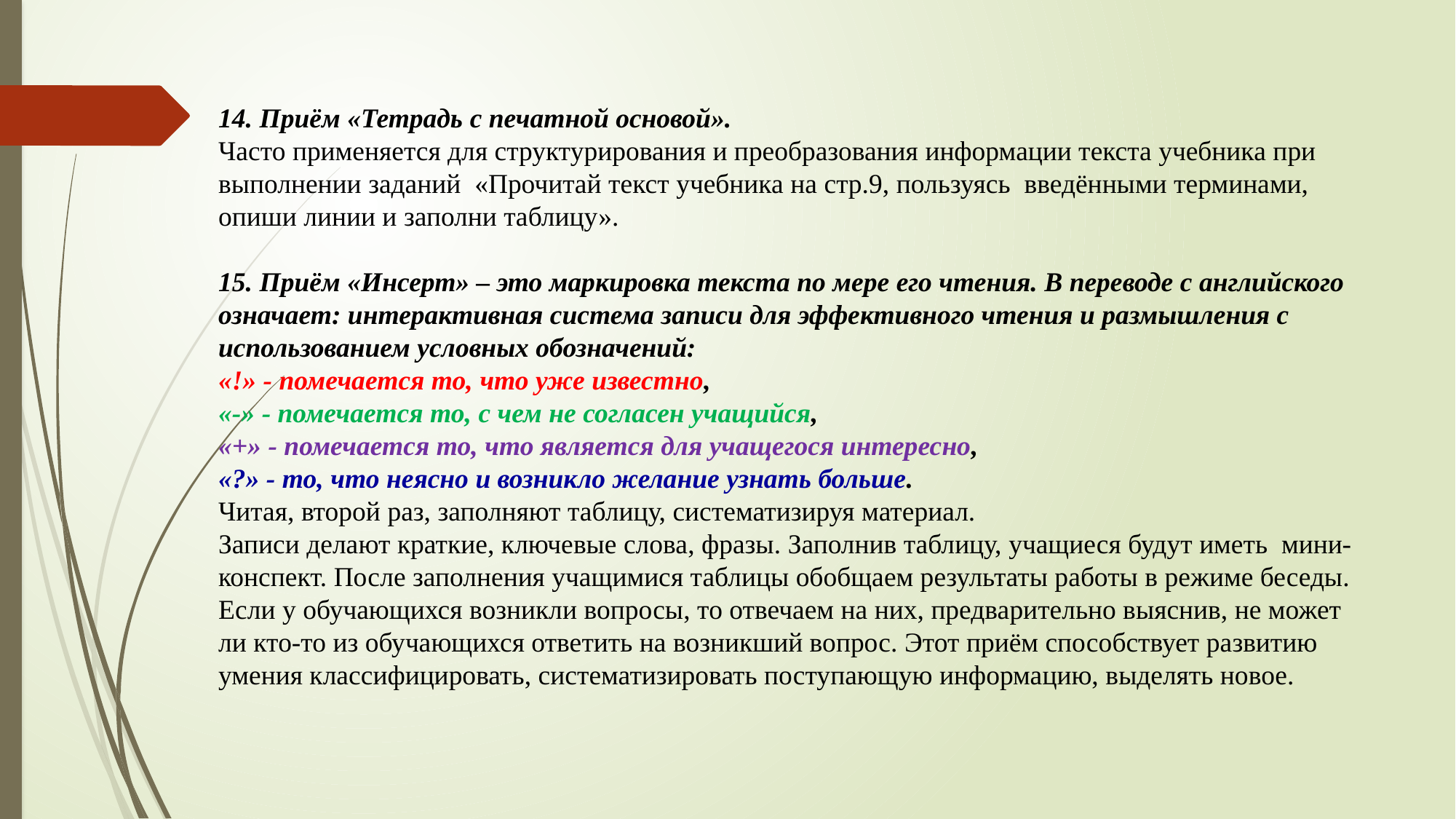

14. Приём «Тетрадь с печатной основой».
Часто применяется для структурирования и преобразования информации текста учебника при выполнении заданий  «Прочитай текст учебника на стр.9, пользуясь  введёнными терминами, опиши линии и заполни таблицу».

15. Приём «Инсерт» – это маркировка текста по мере его чтения. В переводе с английского означает: интерактивная система записи для эффективного чтения и размышления с использованием условных обозначений:
«!» - помечается то, что уже известно,
«-» - помечается то, с чем не согласен учащийся,
«+» - помечается то, что является для учащегося интересно,
«?» - то, что неясно и возникло желание узнать больше.
Читая, второй раз, заполняют таблицу, систематизируя материал.
Записи делают краткие, ключевые слова, фразы. Заполнив таблицу, учащиеся будут иметь  мини-конспект. После заполнения учащимися таблицы обобщаем результаты работы в режиме беседы. Если у обучающихся возникли вопросы, то отвечаем на них, предварительно выяснив, не может ли кто-то из обучающихся ответить на возникший вопрос. Этот приём способствует развитию  умения классифицировать, систематизировать поступающую информацию, выделять новое.